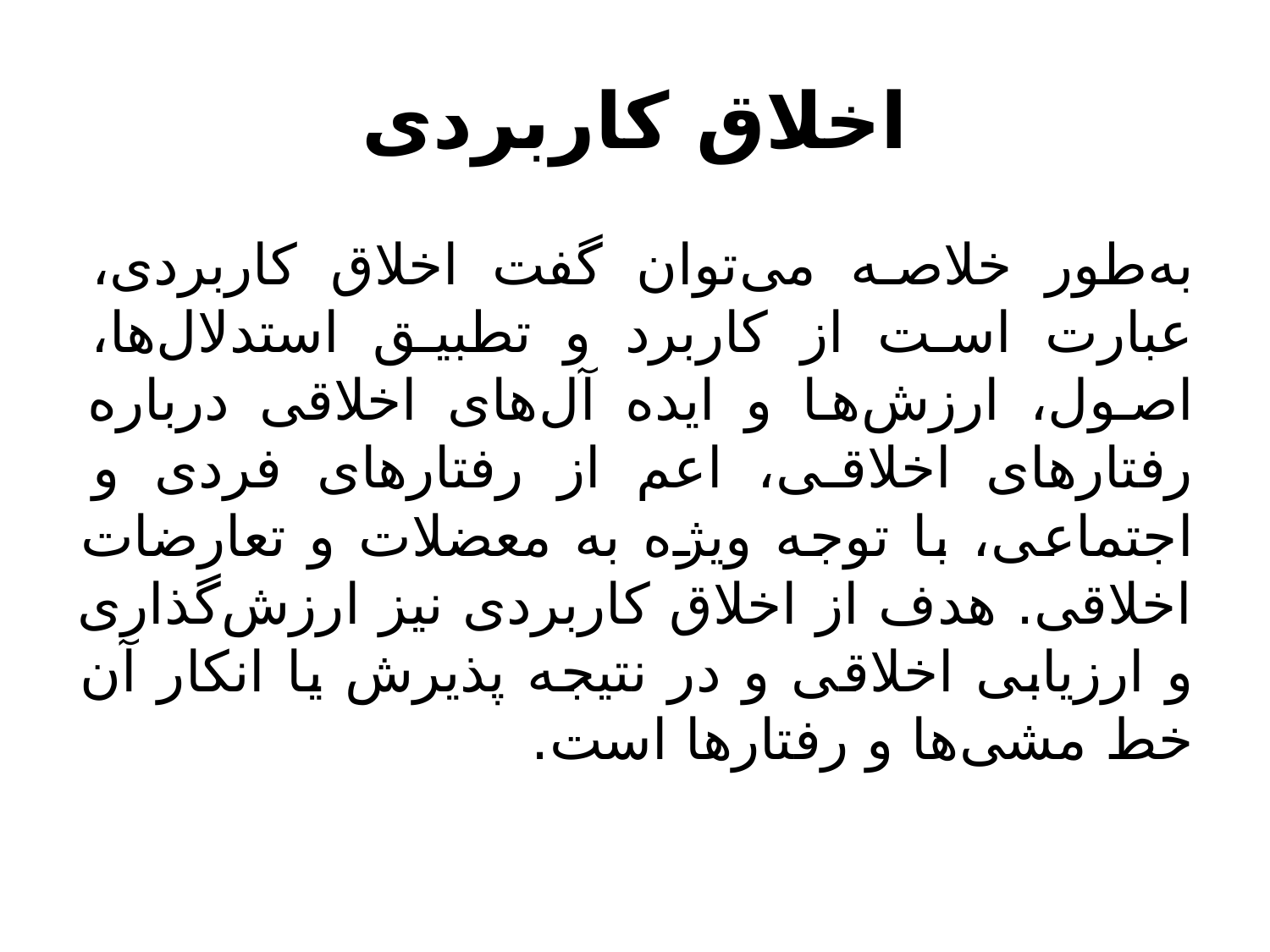

# اخلاق کاربردی
به‌طور خلاصه می‌توان گفت اخلاق کاربردی، عبارت است از کاربرد و تطبیق استدلال‌ها، اصول، ارزش‌ها و ایده آل‌های اخلاقی درباره رفتارهای اخلاقی، اعم از رفتارهای فردی و اجتماعی، با توجه ویژه به معضلات و تعارضات اخلاقی. هدف از اخلاق کاربردی نیز ارزش‌گذاری و ارزیابی اخلاقی و در نتیجه پذیرش یا انکار آن خط مشی‌ها و رفتارها است.